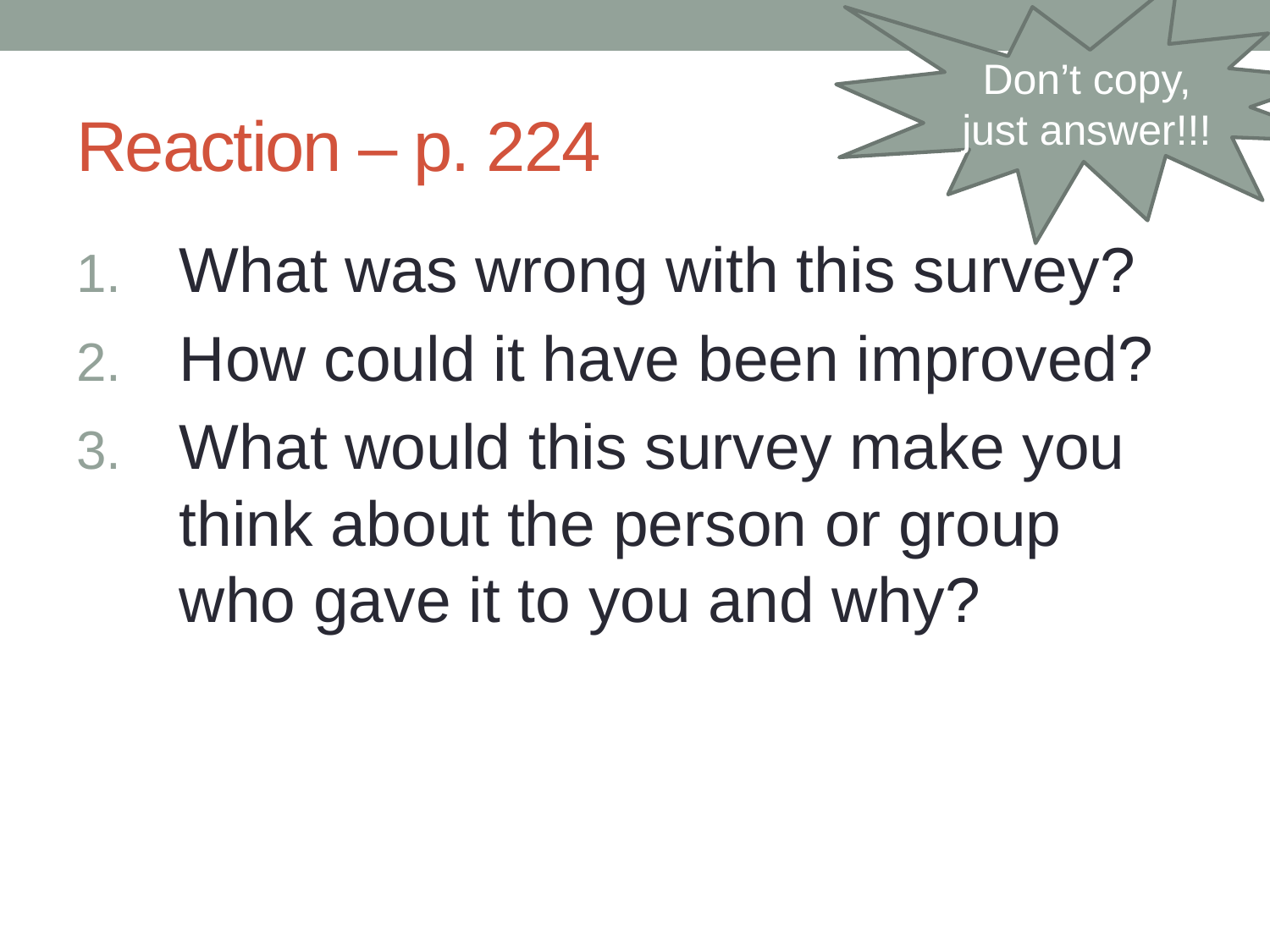

Don’t copy, just answer!!!
# Reaction – p. 224
What was wrong with this survey?
How could it have been improved?
What would this survey make you think about the person or group who gave it to you and why?